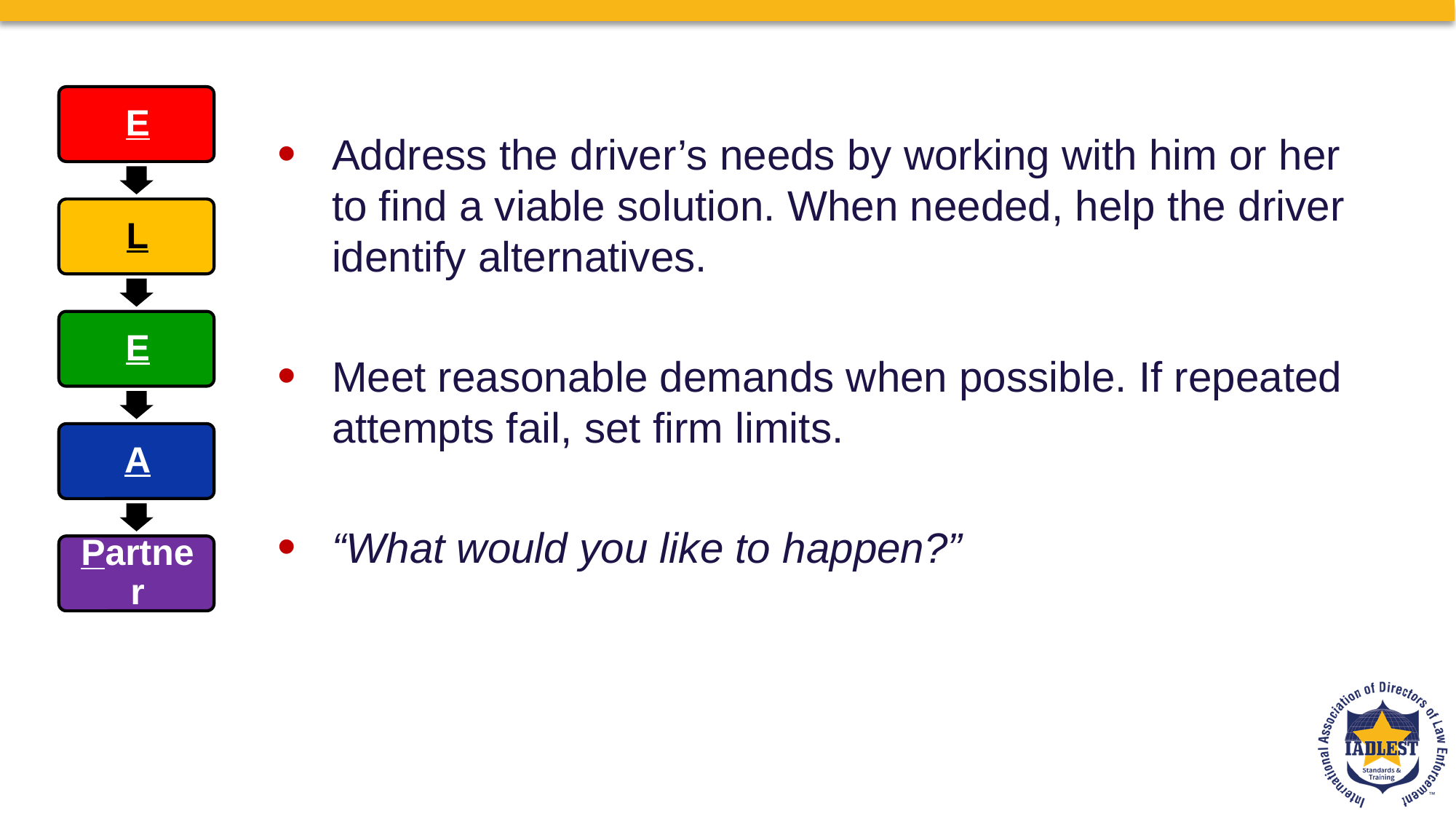

E

L

E

A

Partner
Address the driver’s needs by working with him or her to find a viable solution. When needed, help the driver identify alternatives.

Meet reasonable demands when possible. If repeated attempts fail, set firm limits.

“What would you like to happen?”